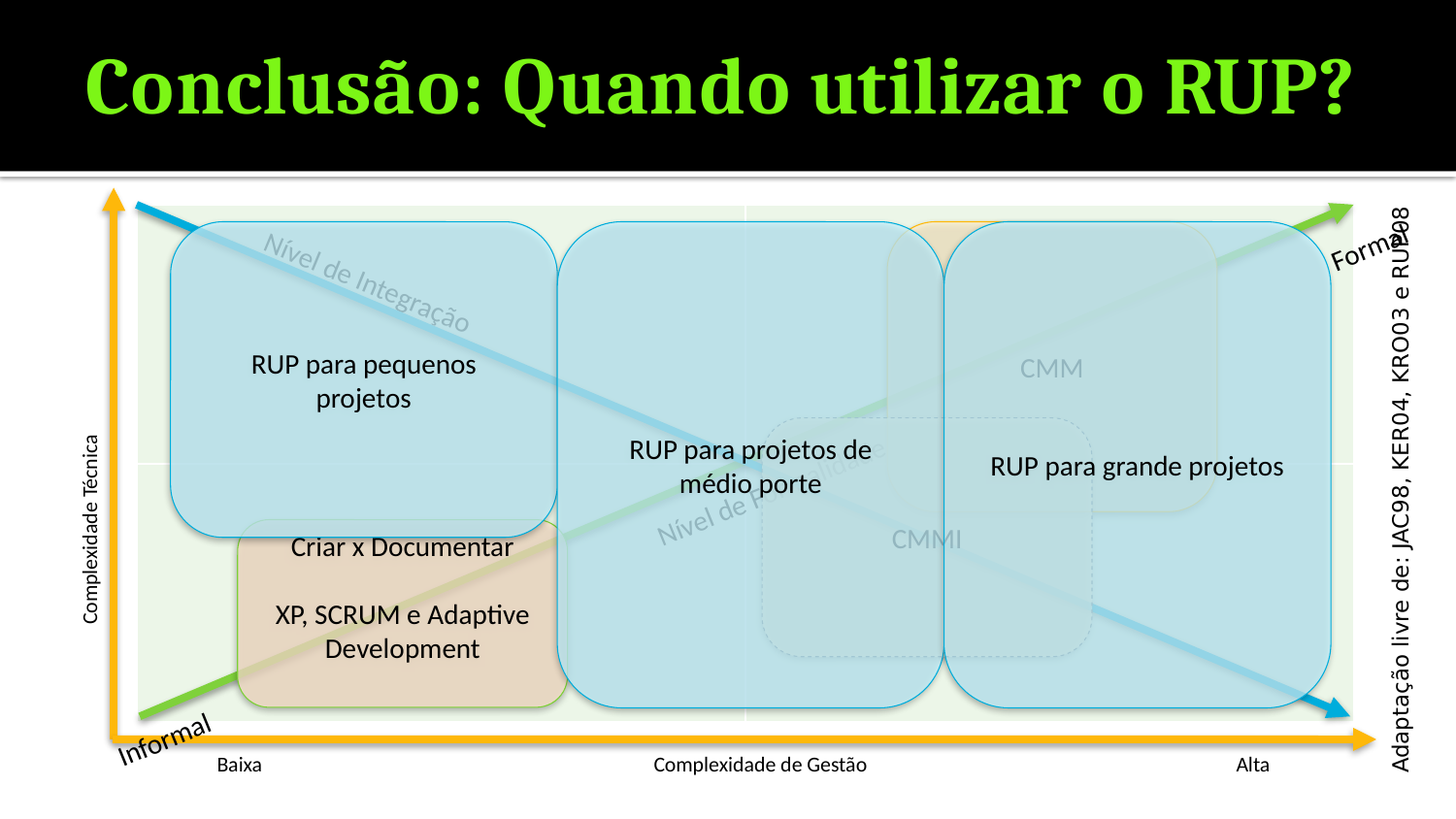

# Conclusão: Quando utilizar o RUP?

Informal				Nível de Formalidade				Formal

Cascata				Nível de Integração										Iterativo
|  |  |
| --- | --- |
|  |  |
RUP para pequenos projetos
RUP para projetos de médio porte
CMM
RUP para grande projetos
CMMI
Baixa			Complexidade Técnica				Alta
Adaptação livre de: JAC98, KER04, KRO03 e RUP08
Criar x Documentar

XP, SCRUM e Adaptive Development

Baixa			Complexidade de Gestão			Alta